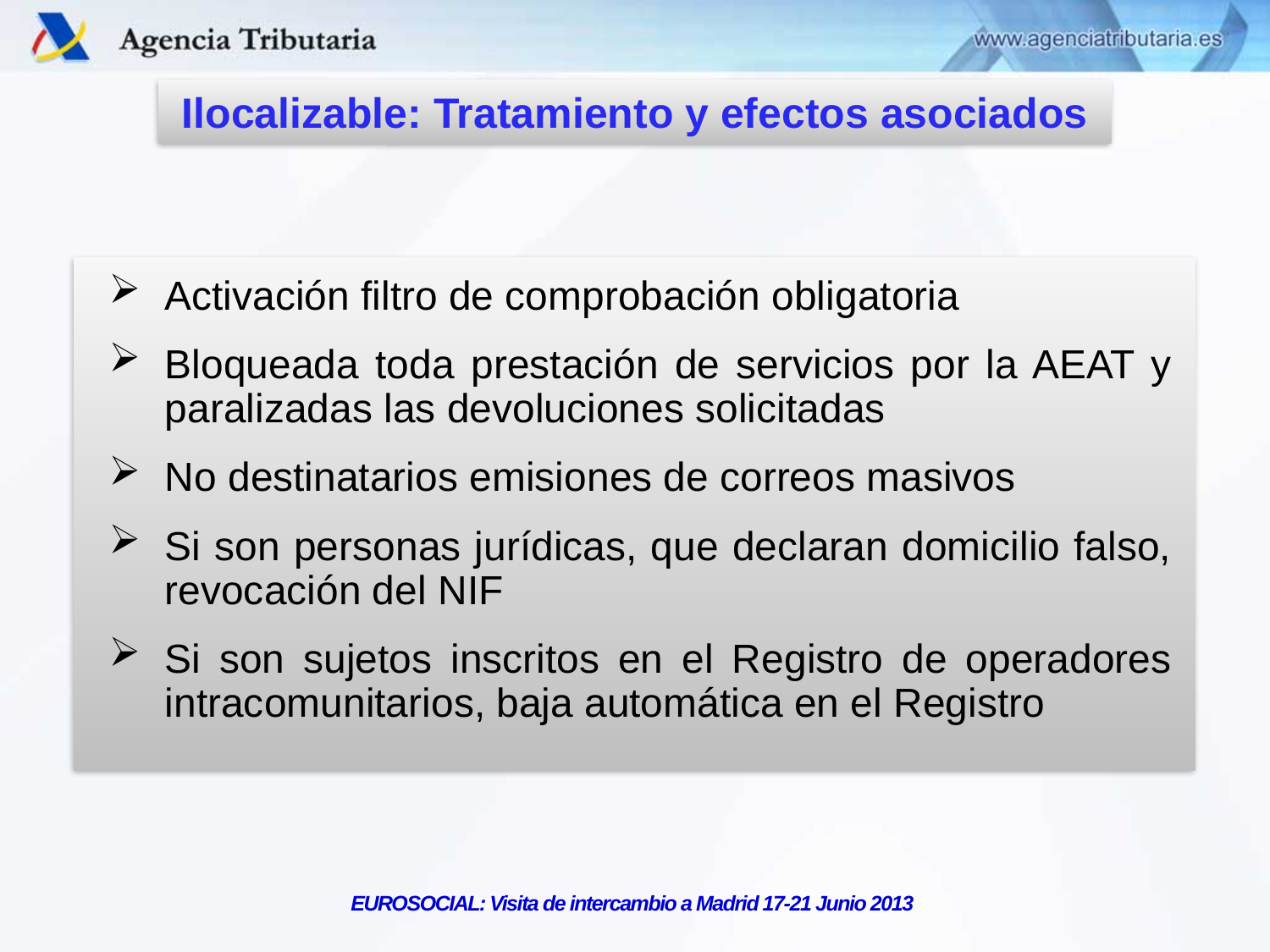

Ilocalizable: Tratamiento y efectos asociados

Activación filtro de comprobación obligatoria
Bloqueada toda prestación de servicios por la AEAT y paralizadas las devoluciones solicitadas
No destinatarios emisiones de correos masivos
Si son personas jurídicas, que declaran domicilio falso, revocación del NIF
Si son sujetos inscritos en el Registro de operadores intracomunitarios, baja automática en el Registro

EUROSOCIAL: Visita de intercambio a Madrid 17-21 Junio 2013